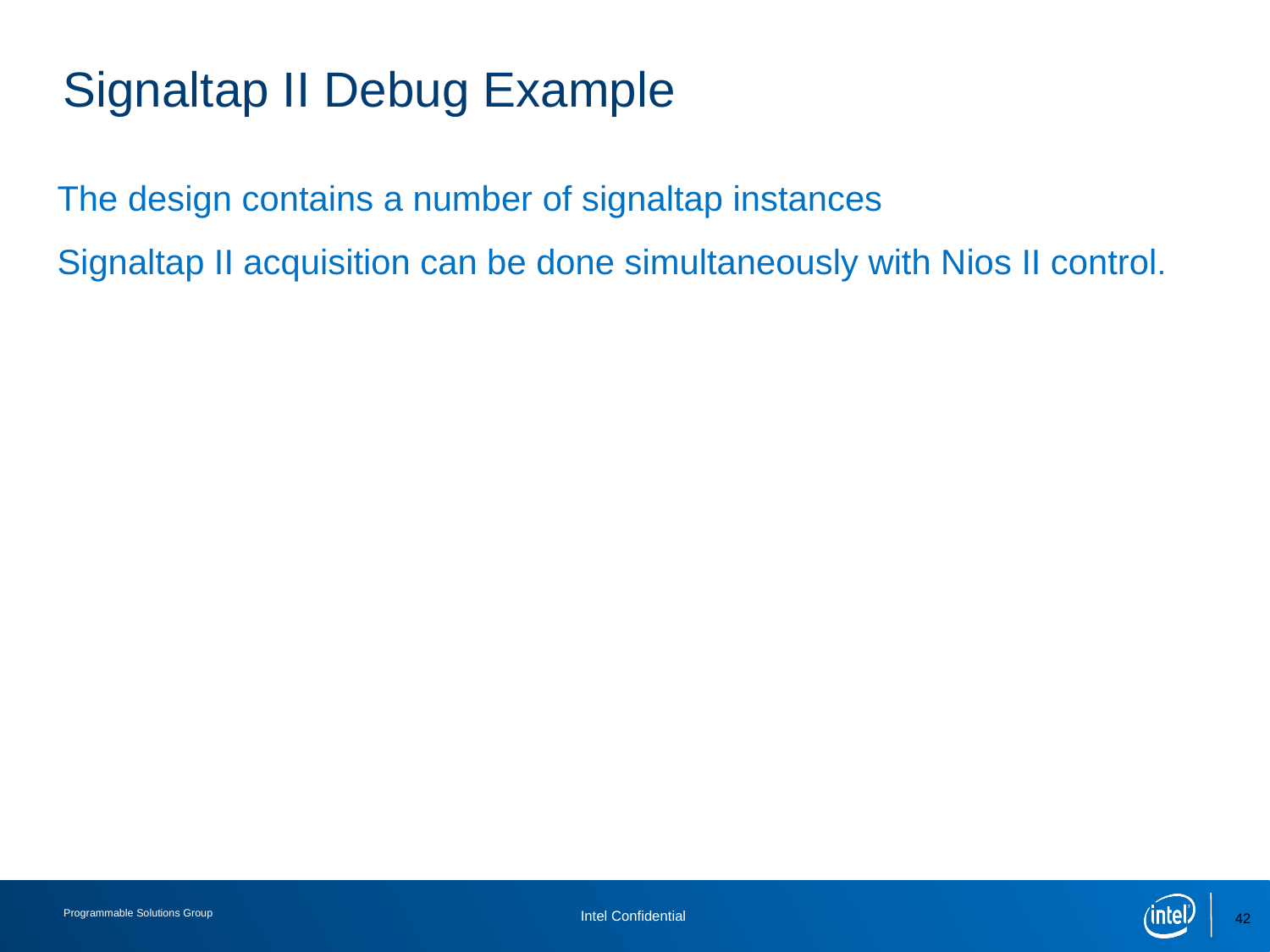

# Signaltap II Debug Example
The design contains a number of signaltap instances
Signaltap II acquisition can be done simultaneously with Nios II control.

42